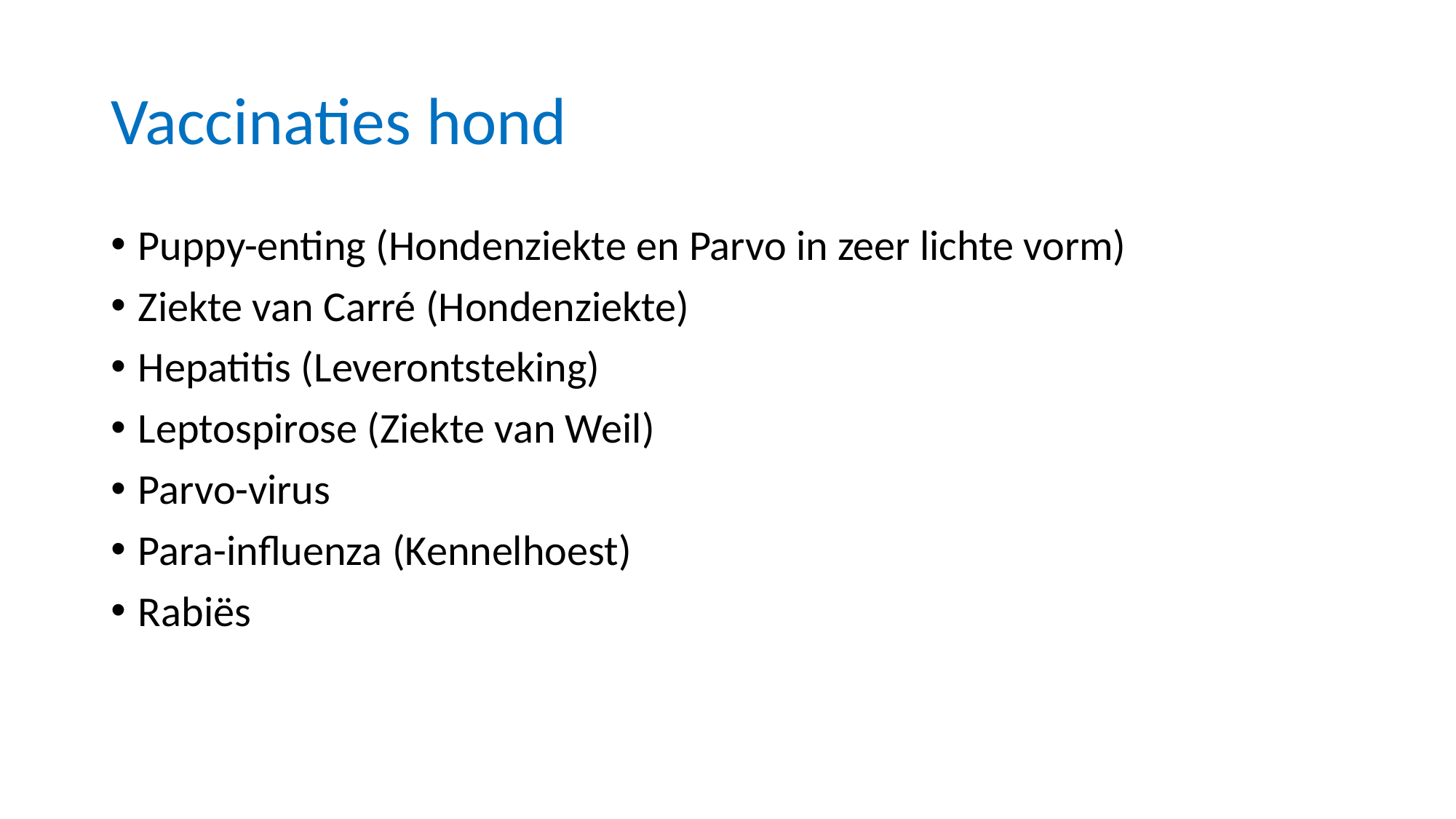

# Vaccinaties hond
Puppy-enting (Hondenziekte en Parvo in zeer lichte vorm)
Ziekte van Carré (Hondenziekte)
Hepatitis (Leverontsteking)
Leptospirose (Ziekte van Weil)
Parvo-virus
Para-influenza (Kennelhoest)
Rabiës